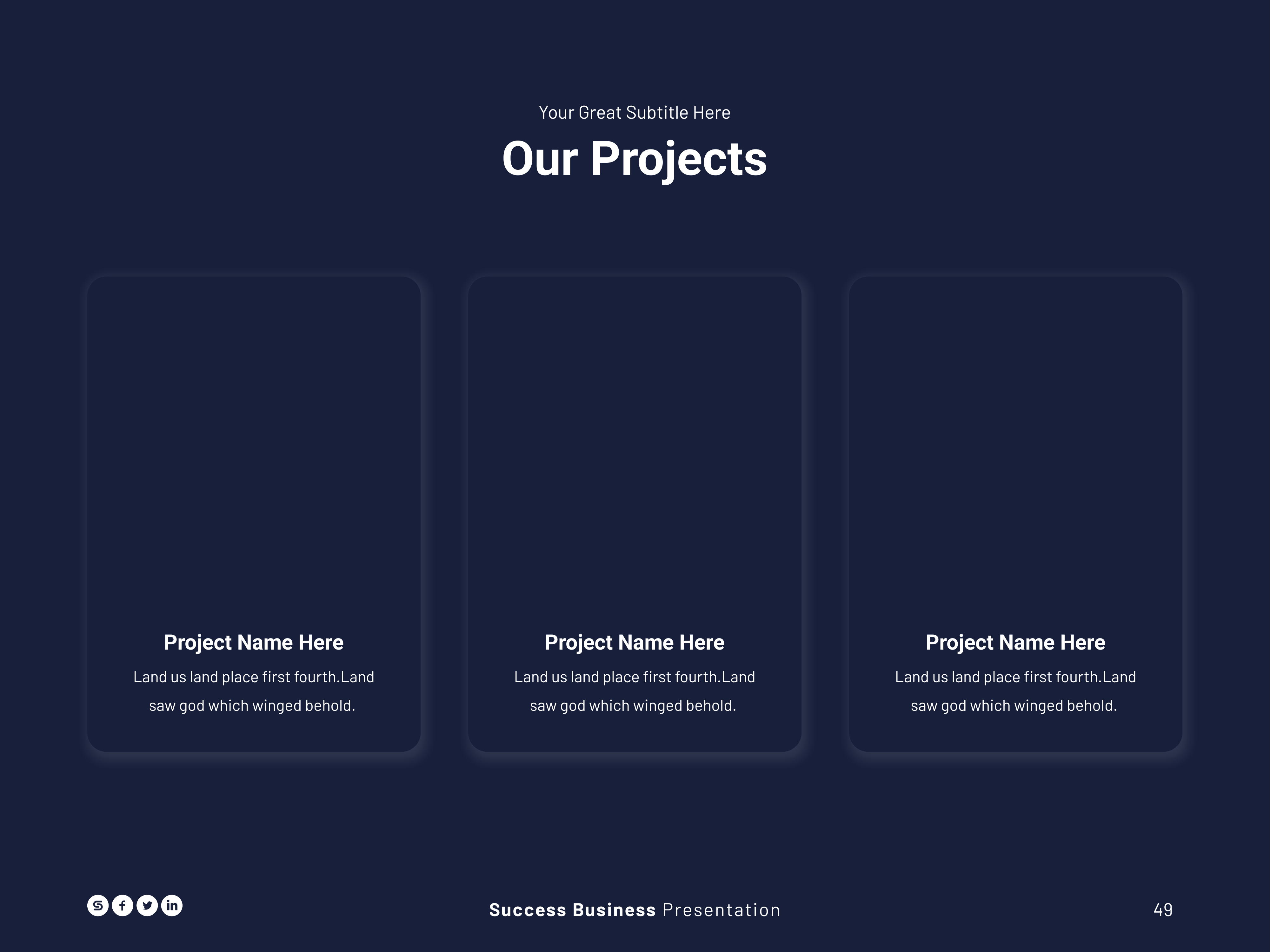

Your Great Subtitle Here
Our Projects

Project Name Here
Land us land place first fourth.Land saw god which winged behold.
Project Name Here
Land us land place first fourth.Land saw god which winged behold.
Project Name Here
Land us land place first fourth.Land saw god which winged behold.